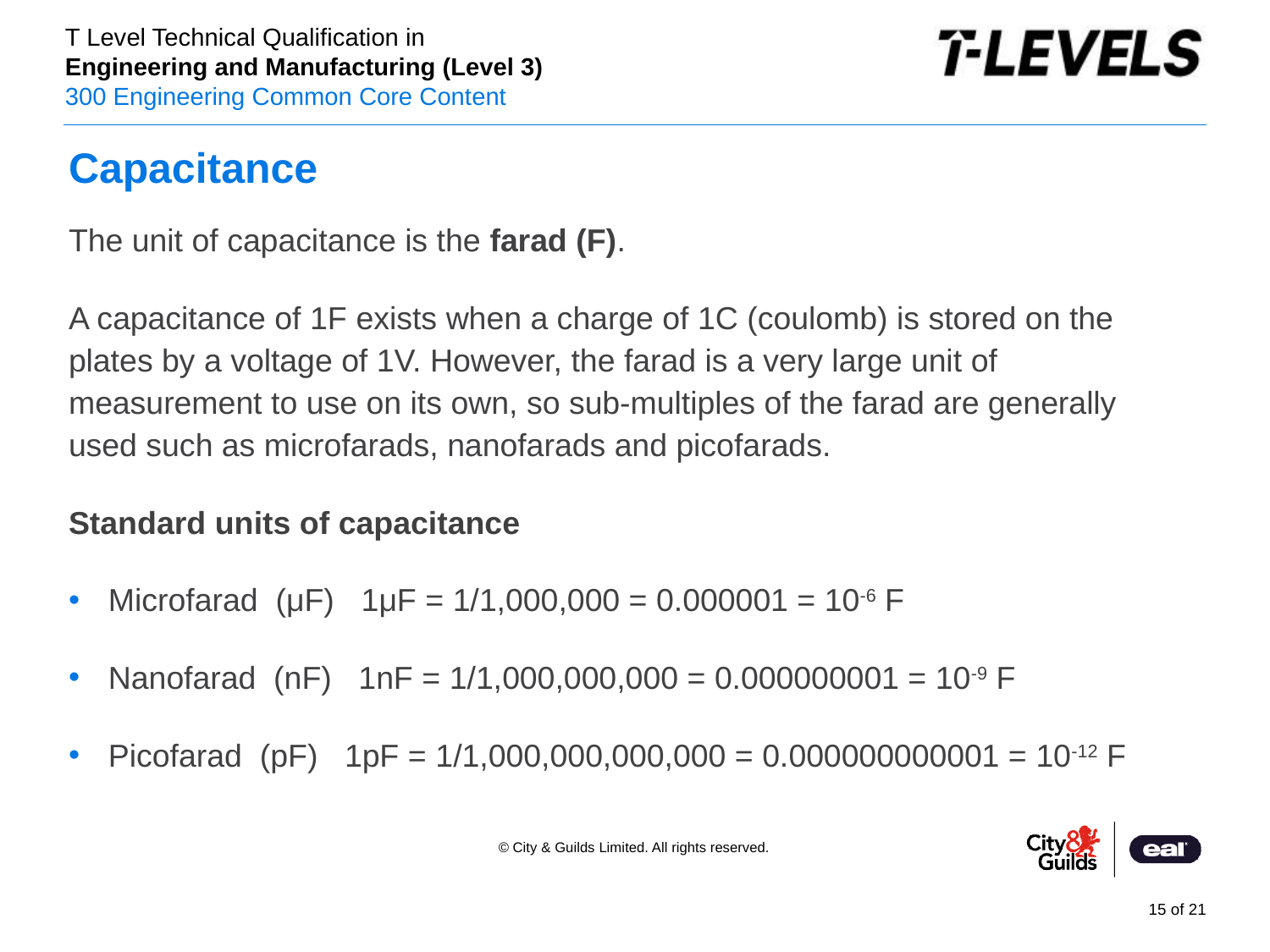

# Capacitance
The unit of capacitance is the farad (F).
A capacitance of 1F exists when a charge of 1C (coulomb) is stored on the plates by a voltage of 1V. However, the farad is a very large unit of measurement to use on its own, so sub-multiples of the farad are generally used such as microfarads, nanofarads and picofarads.
Standard units of capacitance
Microfarad  (μF)   1μF = 1/1,000,000 = 0.000001 = 10-6 F
Nanofarad  (nF)   1nF = 1/1,000,000,000 = 0.000000001 = 10-9 F
Picofarad  (pF)   1pF = 1/1,000,000,000,000 = 0.000000000001 = 10-12 F